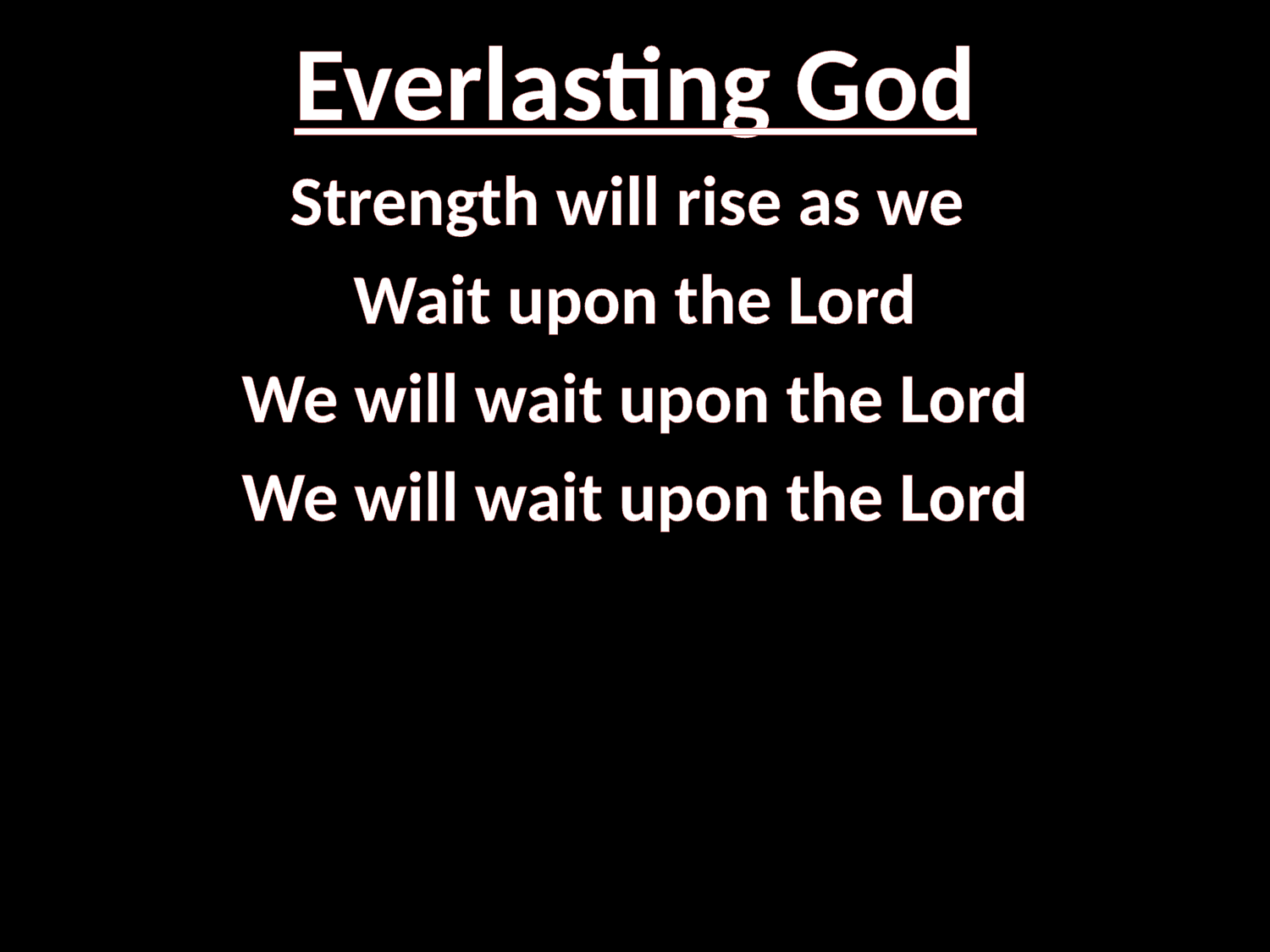

# Everlasting God
Strength will rise as we
Wait upon the Lord
We will wait upon the Lord
We will wait upon the Lord